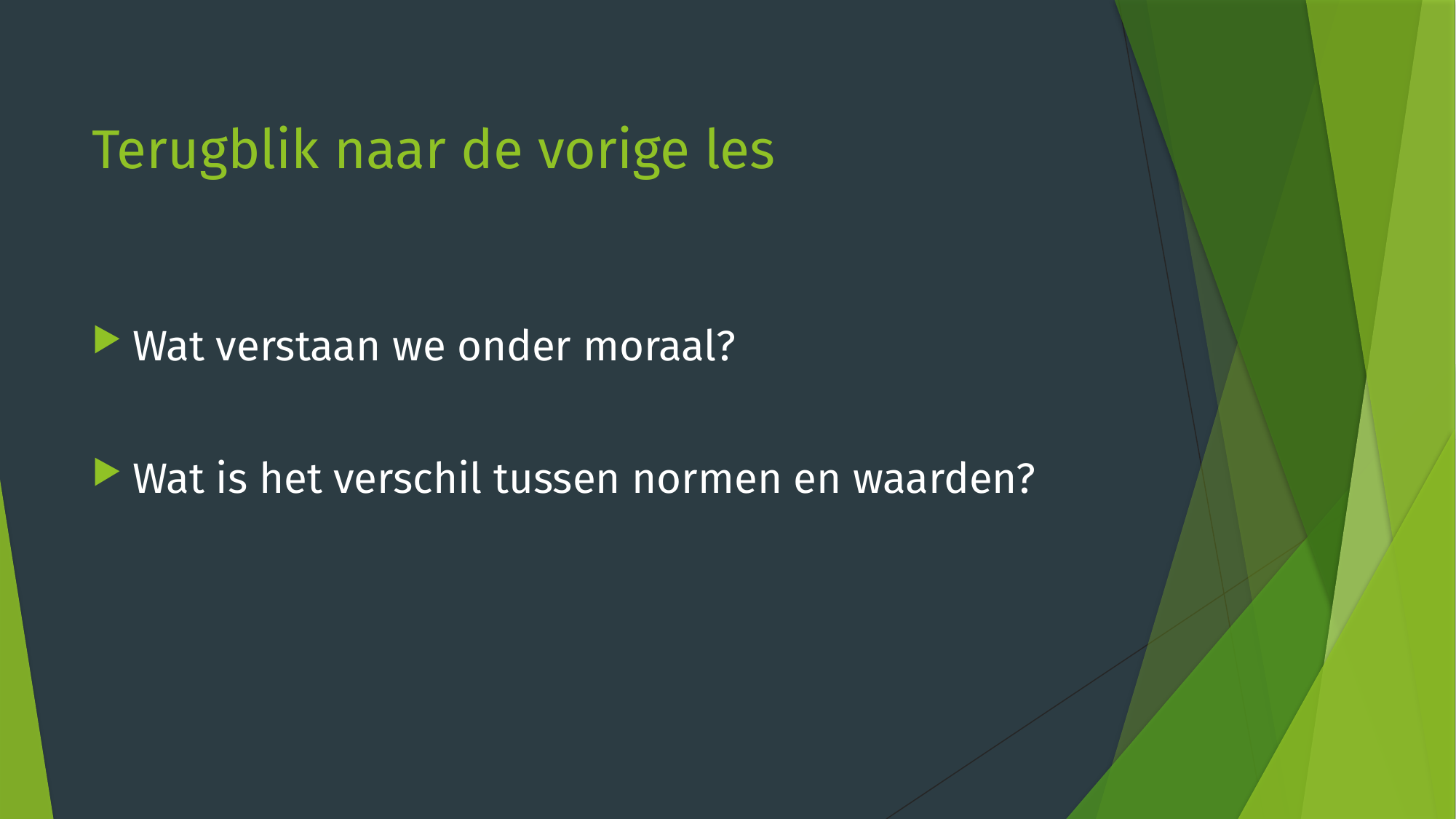

# Terugblik naar de vorige les

Wat verstaan we onder moraal?

Wat is het verschil tussen normen en waarden?